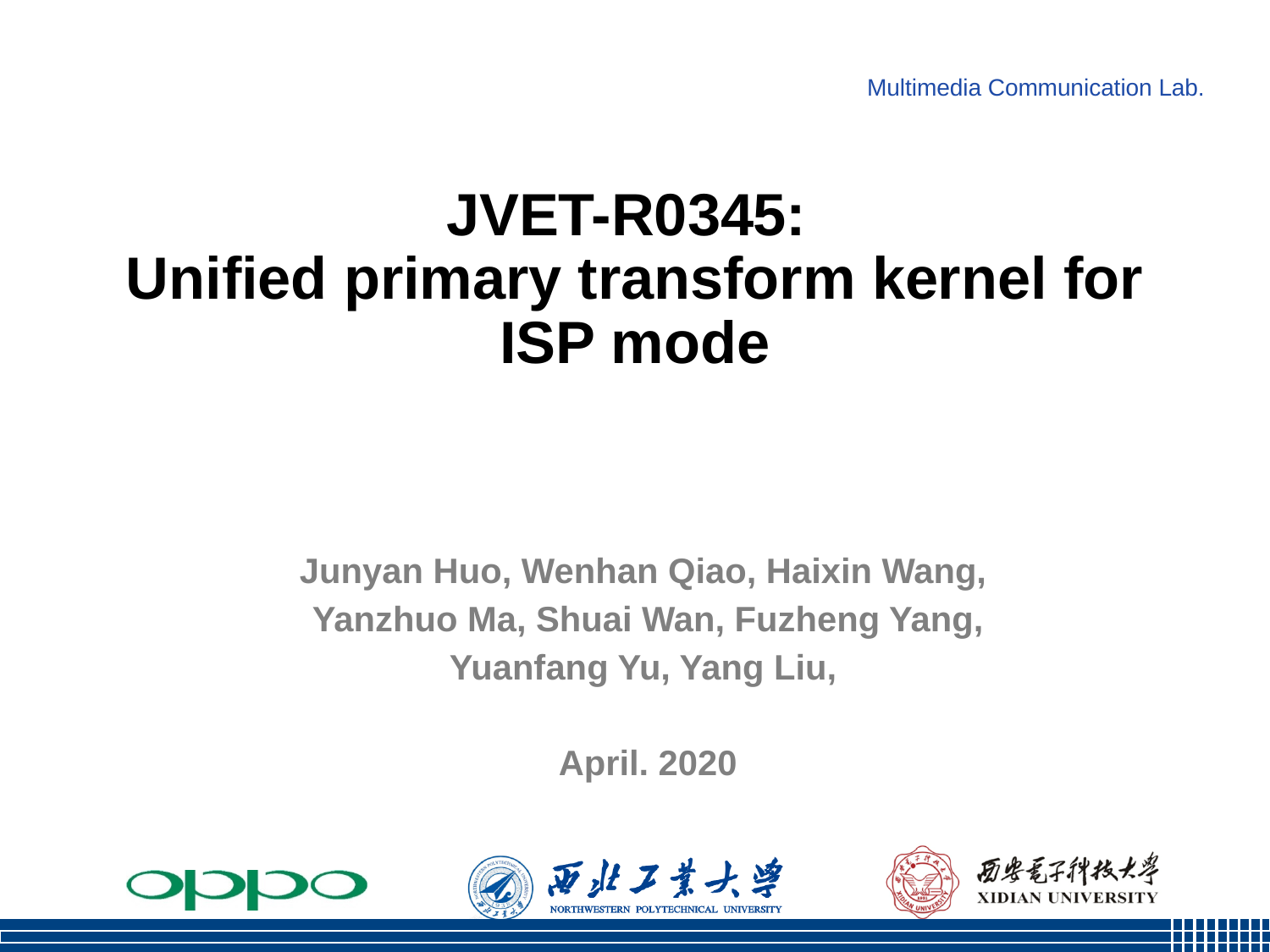

# JVET-R0345: Unified primary transform kernel for ISP mode
Junyan Huo, Wenhan Qiao, Haixin Wang,
Yanzhuo Ma, Shuai Wan, Fuzheng Yang,
Yuanfang Yu, Yang Liu,

April. 2020